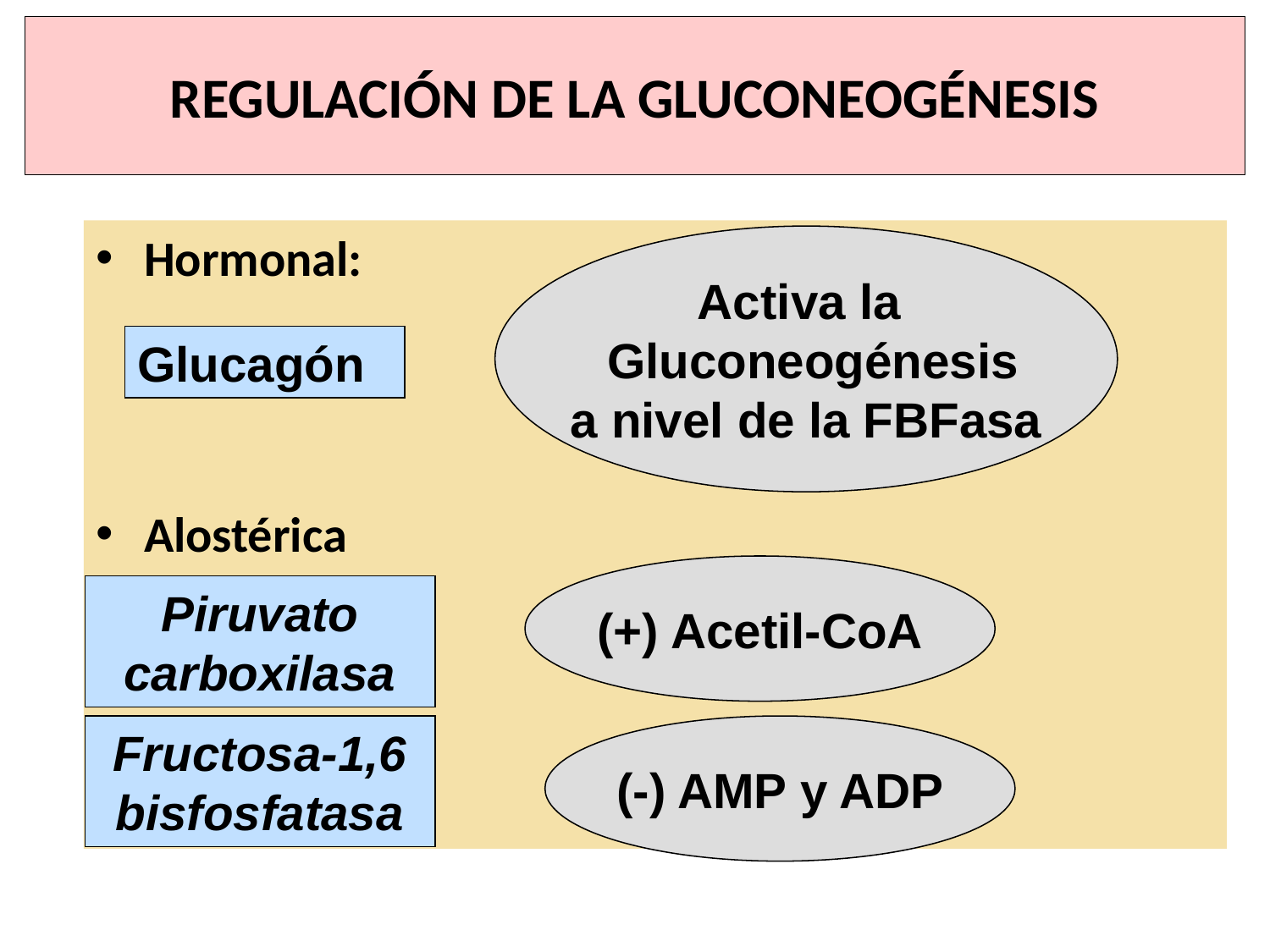

# REGULACIÓN DE LA GLUCONEOGÉNESIS
Hormonal:

Alostérica
Activa la
 Gluconeogénesis
a nivel de la FBFasa
Glucagón
(+) Acetil-CoA
Piruvato carboxilasa
Fructosa-1,6 bisfosfatasa
(-) AMP y ADP